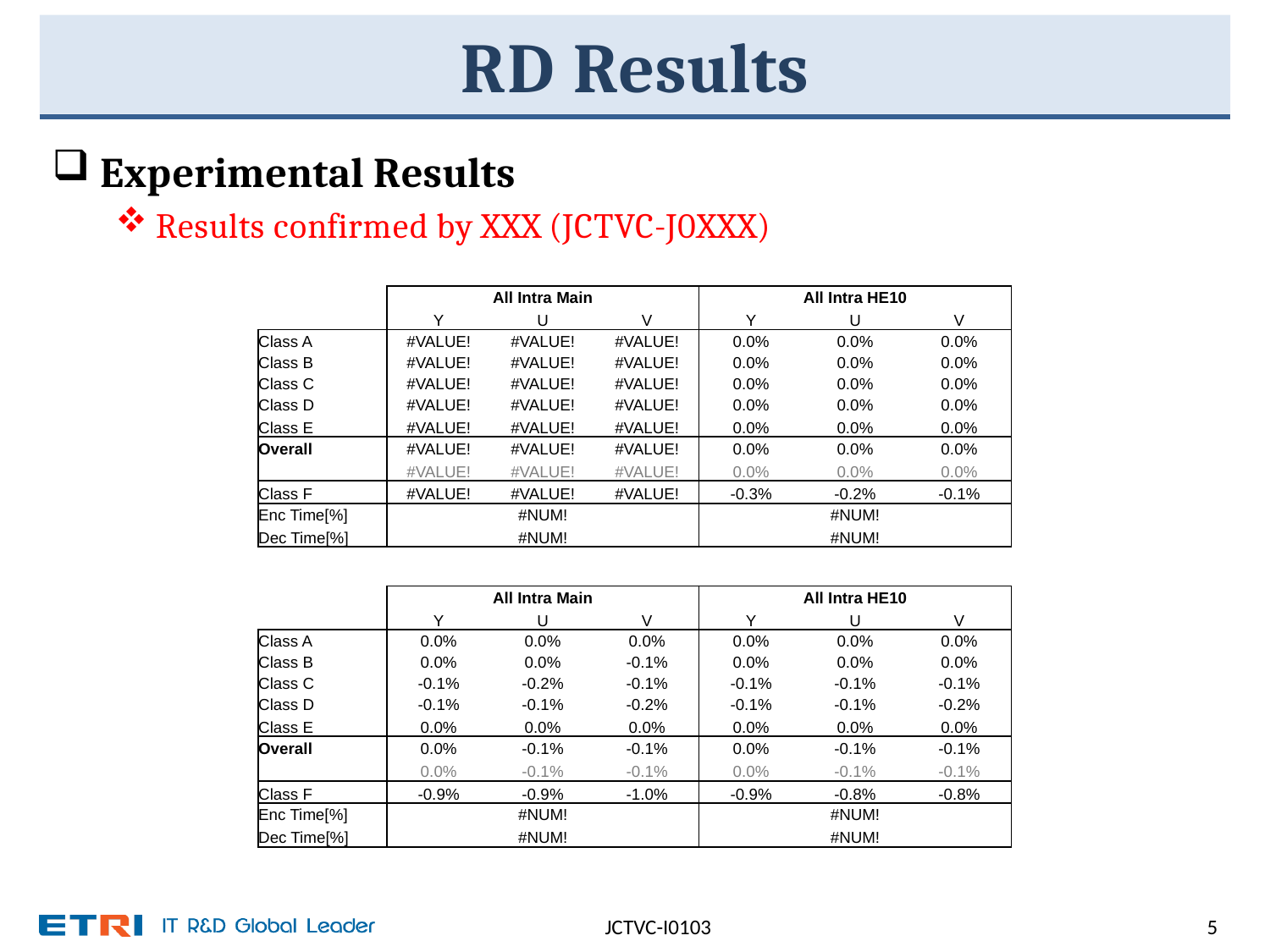

# RD Results
Experimental Results
Results confirmed by XXX (JCTVC-J0XXX)

|  | All Intra Main |  |  | All Intra HE10 |  |  |
| --- | --- | --- | --- | --- | --- | --- |
|  | Y | U | V | Y | U | V |
| Class A | #VALUE! | #VALUE! | #VALUE! | 0.0% | 0.0% | 0.0% |
| Class B | #VALUE! | #VALUE! | #VALUE! | 0.0% | 0.0% | 0.0% |
| Class C | #VALUE! | #VALUE! | #VALUE! | 0.0% | 0.0% | 0.0% |
| Class D | #VALUE! | #VALUE! | #VALUE! | 0.0% | 0.0% | 0.0% |
| Class E | #VALUE! | #VALUE! | #VALUE! | 0.0% | 0.0% | 0.0% |
| Overall | #VALUE! | #VALUE! | #VALUE! | 0.0% | 0.0% | 0.0% |
|  | #VALUE! | #VALUE! | #VALUE! | 0.0% | 0.0% | 0.0% |
| Class F | #VALUE! | #VALUE! | #VALUE! | -0.3% | -0.2% | -0.1% |
| Enc Time[%] | #NUM! |  |  | #NUM! |  |  |
| Dec Time[%] | #NUM! |  |  | #NUM! |  |  |
|  | All Intra Main |  |  | All Intra HE10 |  |  |
| --- | --- | --- | --- | --- | --- | --- |
|  | Y | U | V | Y | U | V |
| Class A | 0.0% | 0.0% | 0.0% | 0.0% | 0.0% | 0.0% |
| Class B | 0.0% | 0.0% | -0.1% | 0.0% | 0.0% | 0.0% |
| Class C | -0.1% | -0.2% | -0.1% | -0.1% | -0.1% | -0.1% |
| Class D | -0.1% | -0.1% | -0.2% | -0.1% | -0.1% | -0.2% |
| Class E | 0.0% | 0.0% | 0.0% | 0.0% | 0.0% | 0.0% |
| Overall | 0.0% | -0.1% | -0.1% | 0.0% | -0.1% | -0.1% |
|  | 0.0% | -0.1% | -0.1% | 0.0% | -0.1% | -0.1% |
| Class F | -0.9% | -0.9% | -1.0% | -0.9% | -0.8% | -0.8% |
| Enc Time[%] | #NUM! |  |  | #NUM! |  |  |
| Dec Time[%] | #NUM! |  |  | #NUM! |  |  |
JCTVC-I0103
5